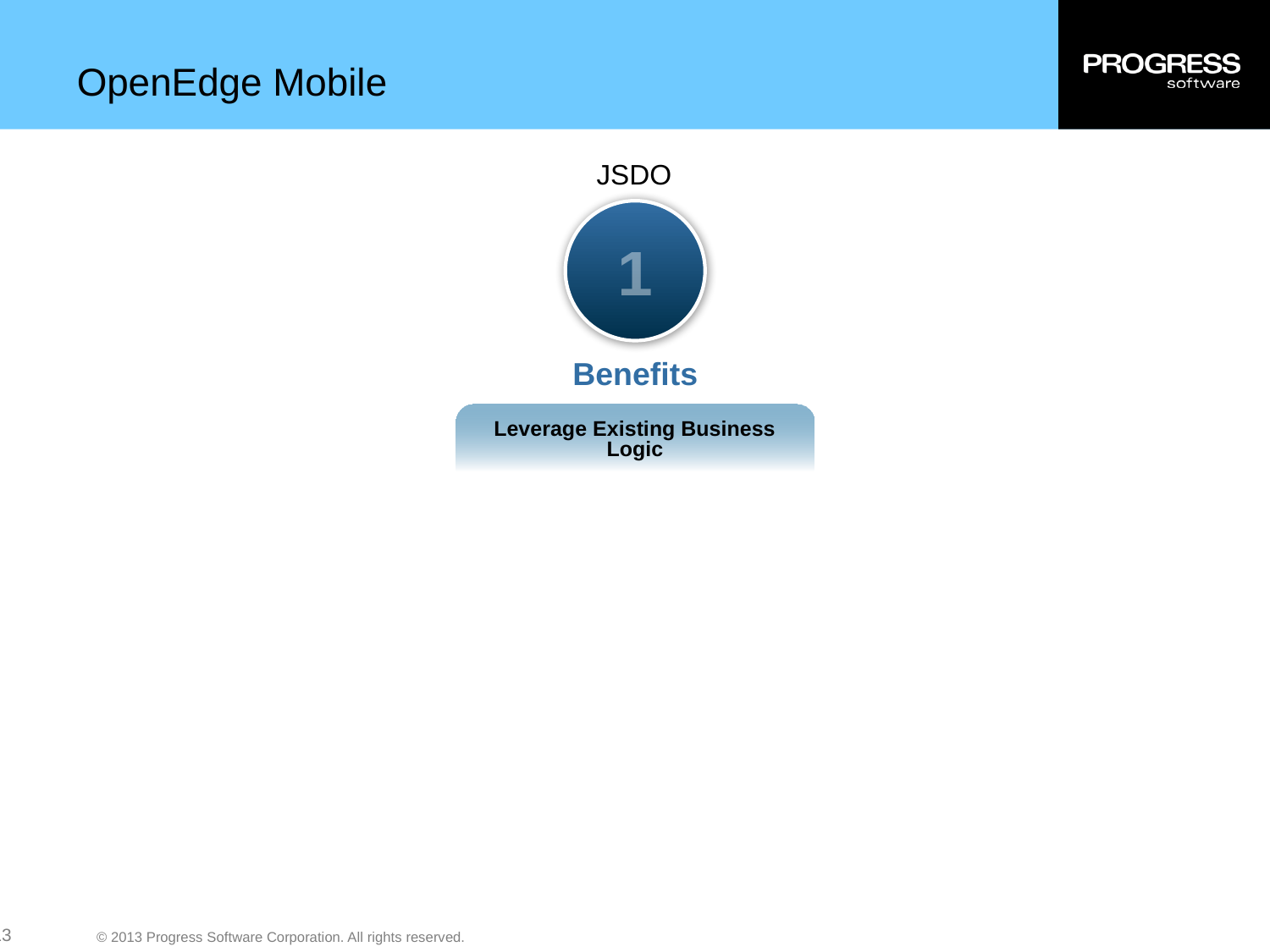

# OpenEdge Mobile
JSDO
1
Benefits
Leverage Existing Business Logic